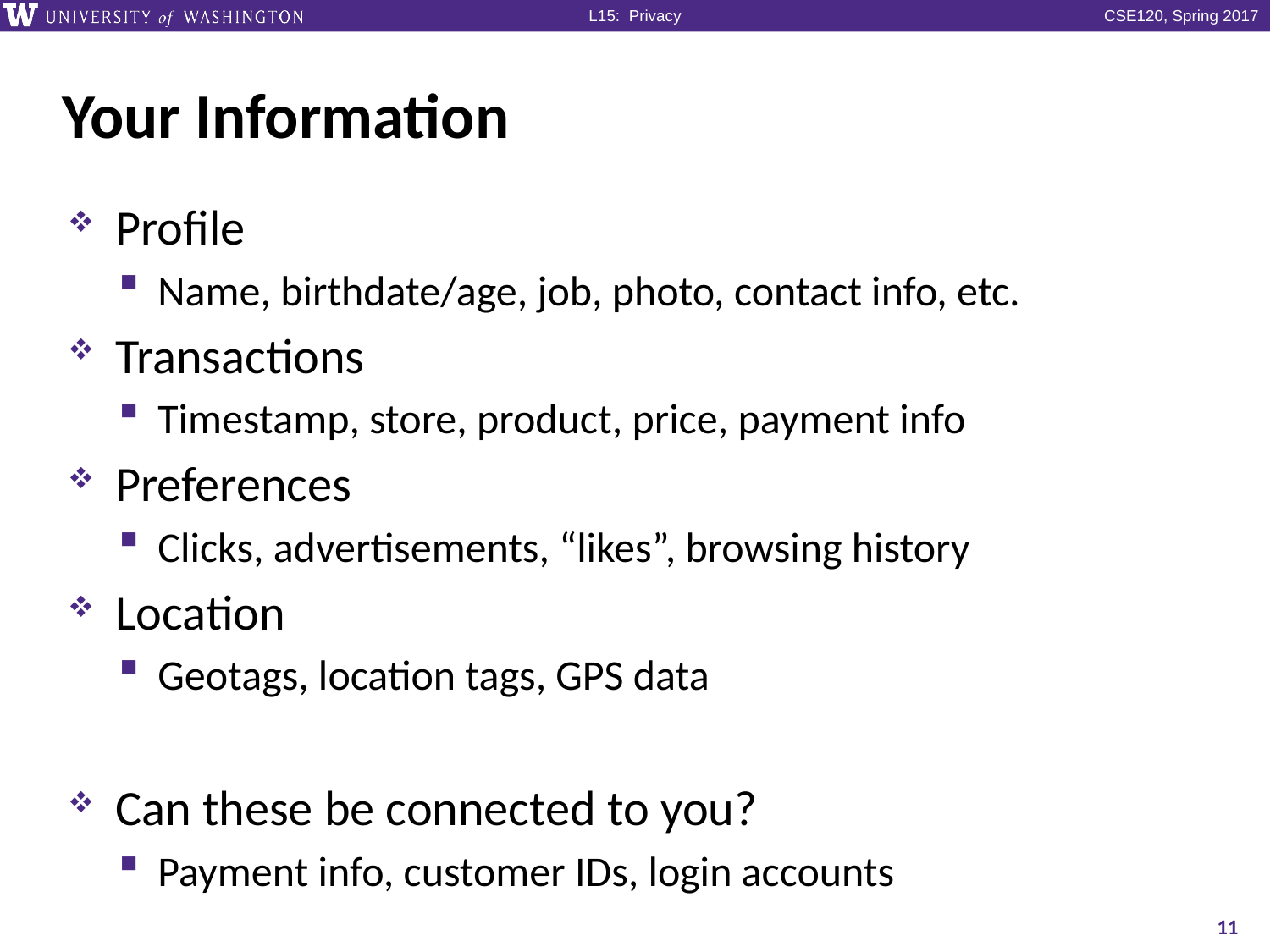

# Your Information
Profile
Name, birthdate/age, job, photo, contact info, etc.
Transactions
Timestamp, store, product, price, payment info
Preferences
Clicks, advertisements, “likes”, browsing history
Location
Geotags, location tags, GPS data

Can these be connected to you?
Payment info, customer IDs, login accounts

11